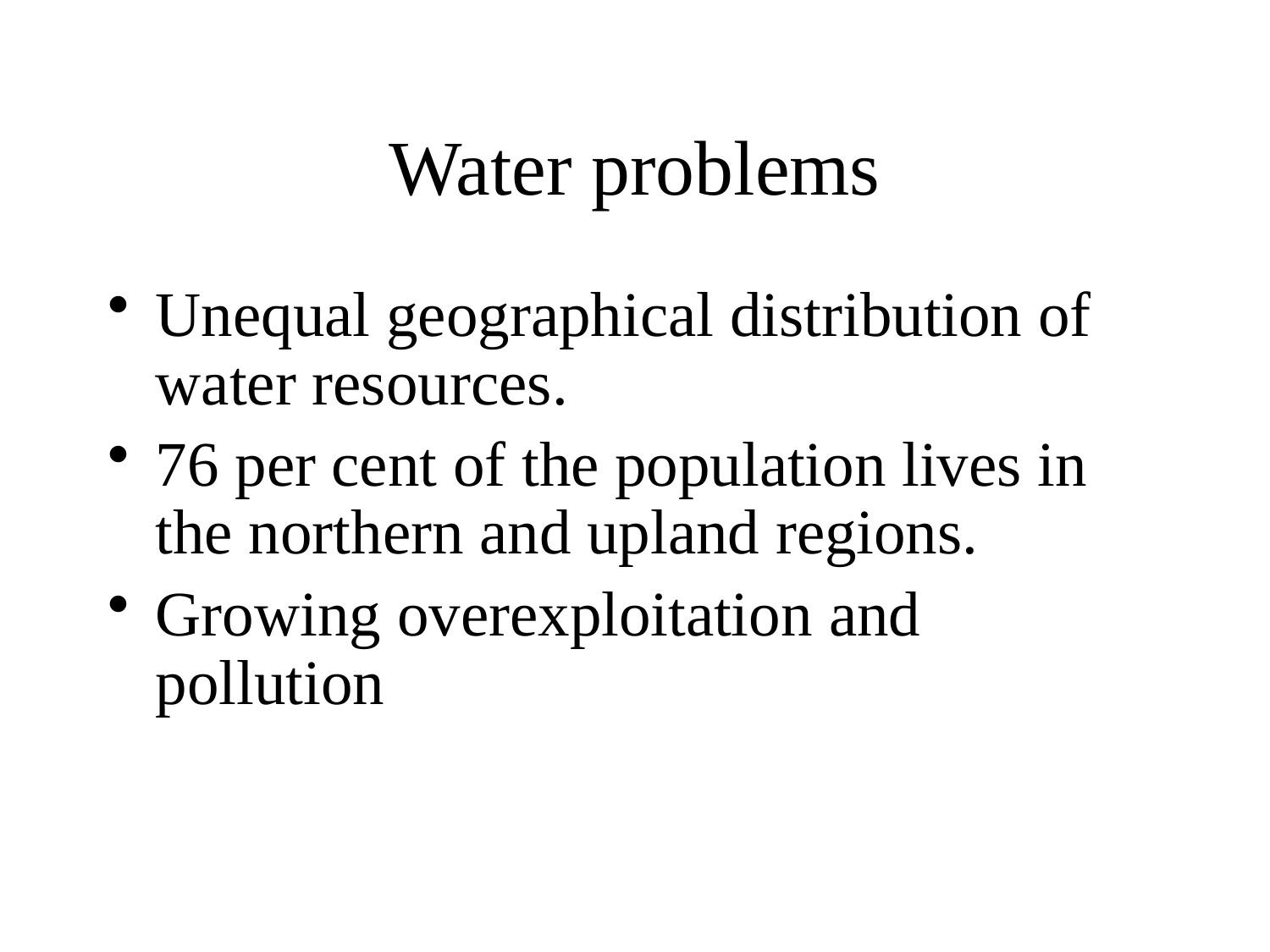

# Water problems
Unequal geographical distribution of water resources.
76 per cent of the population lives in the northern and upland regions.
Growing overexploitation and pollution